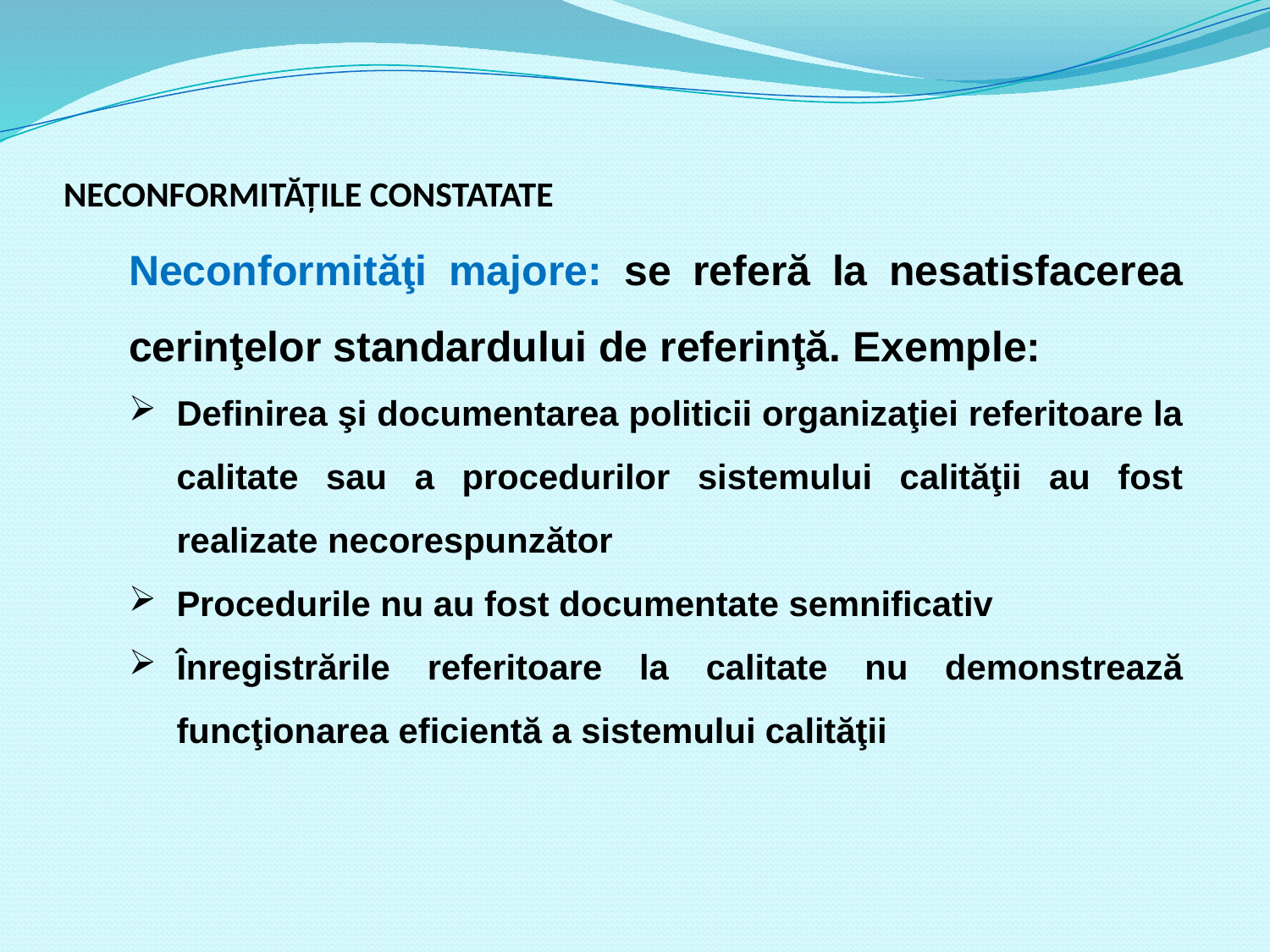

# NECONFORMITĂŢILE CONSTATATE
Neconformităţi majore: se referă la nesatisfacerea cerinţelor standardului de referinţă. Exemple:
Definirea şi documentarea politicii organizaţiei referitoare la calitate sau a procedurilor sistemului calităţii au fost realizate necorespunzător
Procedurile nu au fost documentate semnificativ
Înregistrările referitoare la calitate nu demonstrează funcţionarea eficientă a sistemului calităţii